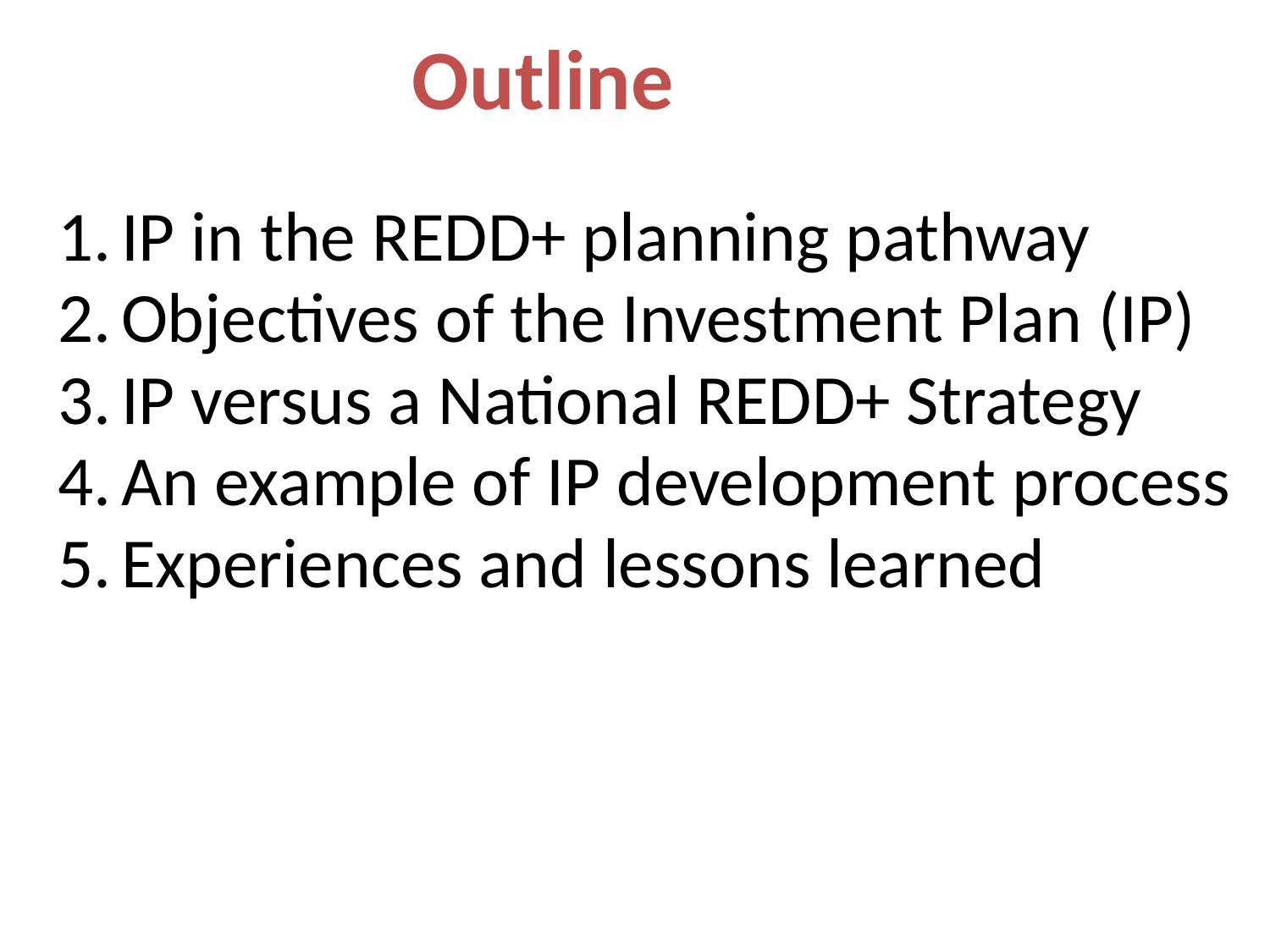

Outline

IP in the REDD+ planning pathway
Objectives of the Investment Plan (IP)
IP versus a National REDD+ Strategy
An example of IP development process
Experiences and lessons learned